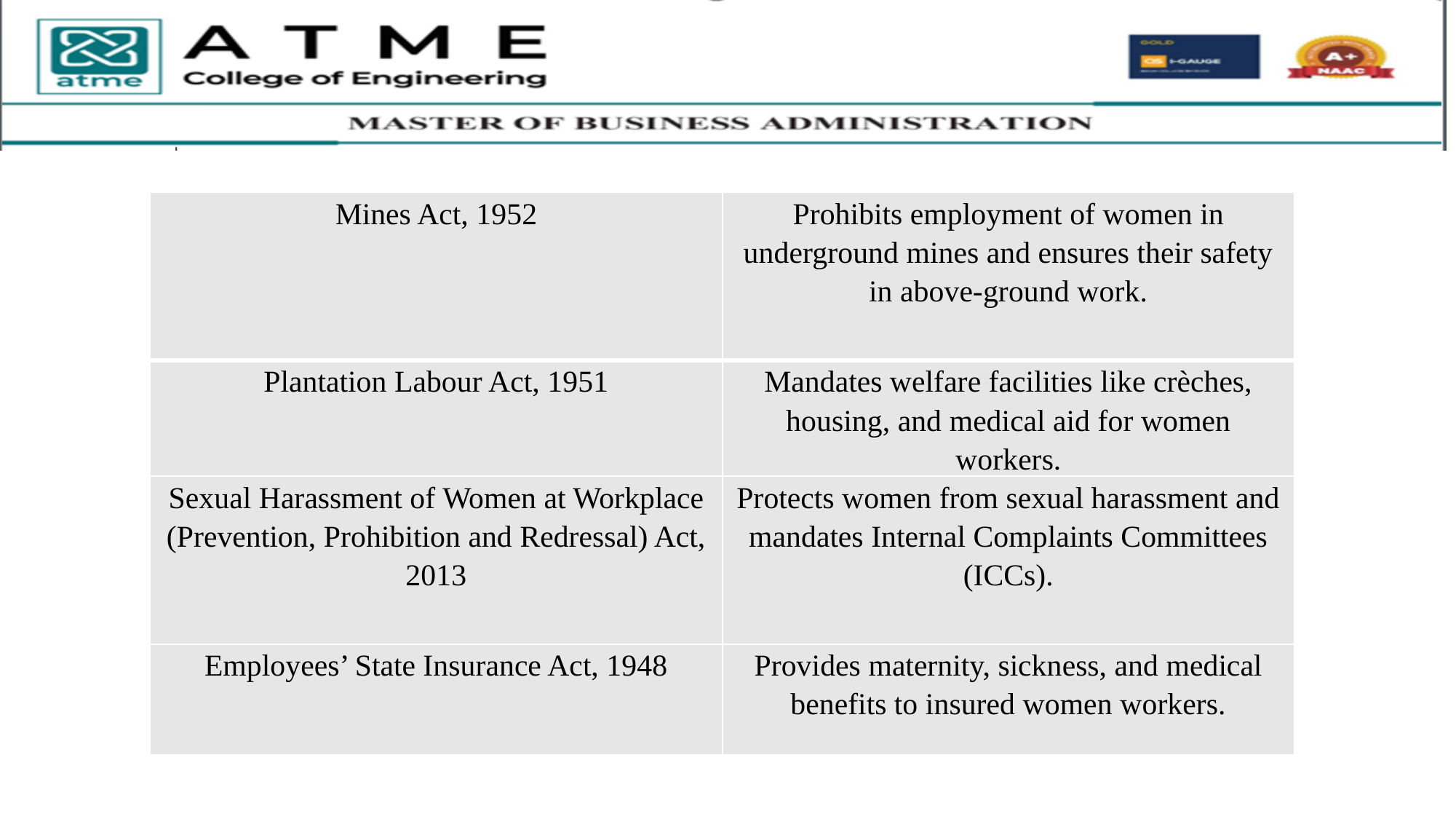

| Mines Act, 1952 | Prohibits employment of women in underground mines and ensures their safety in above-ground work. |
| --- | --- |
| Plantation Labour Act, 1951 | Mandates welfare facilities like crèches, housing, and medical aid for women workers. |
| Sexual Harassment of Women at Workplace (Prevention, Prohibition and Redressal) Act, 2013 | Protects women from sexual harassment and mandates Internal Complaints Committees (ICCs). |
| Employees’ State Insurance Act, 1948 | Provides maternity, sickness, and medical benefits to insured women workers. |